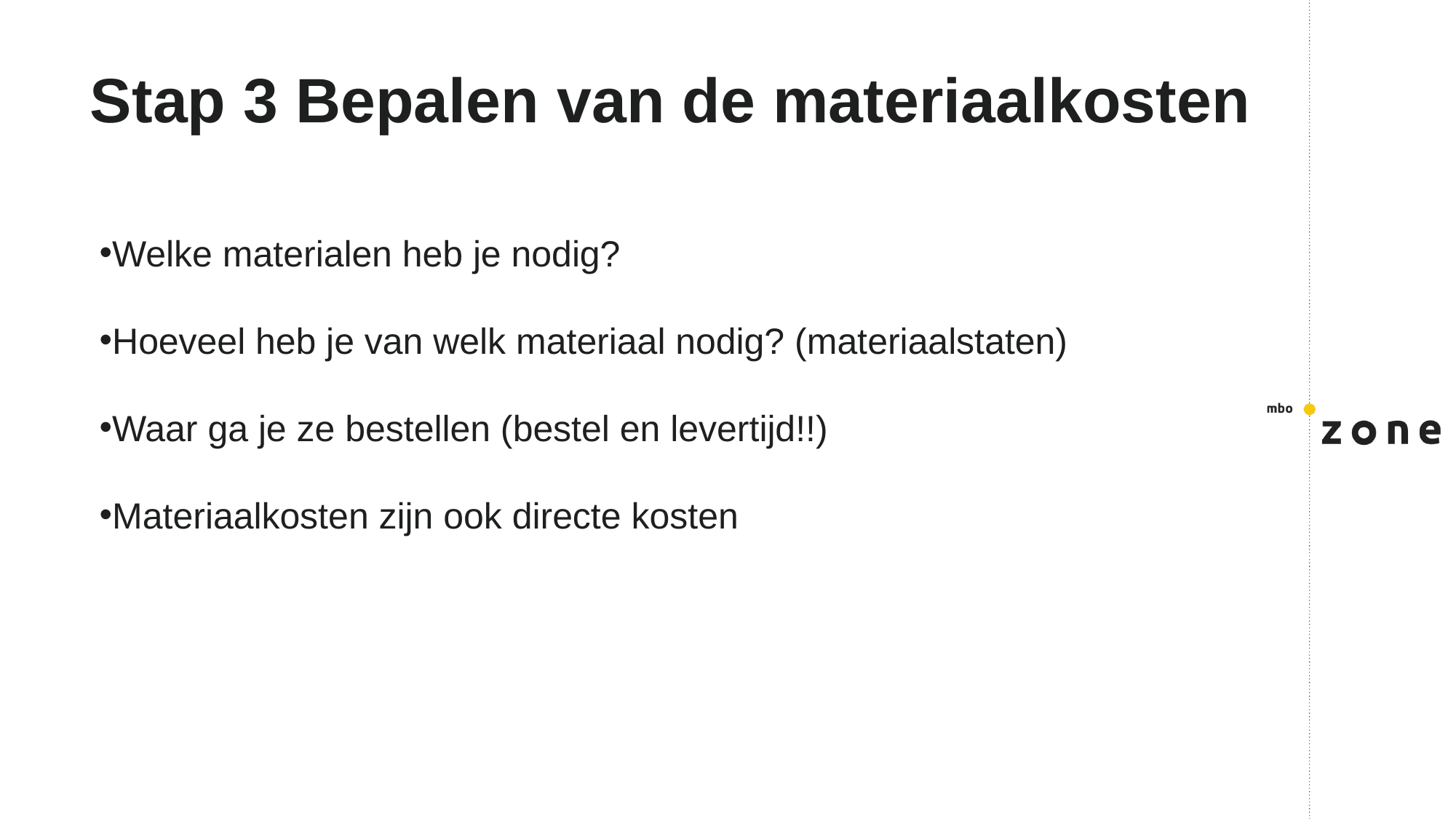

# Stap 3 Bepalen van de materiaalkosten
Welke materialen heb je nodig?

Hoeveel heb je van welk materiaal nodig? (materiaalstaten)

Waar ga je ze bestellen (bestel en levertijd!!)

Materiaalkosten zijn ook directe kosten